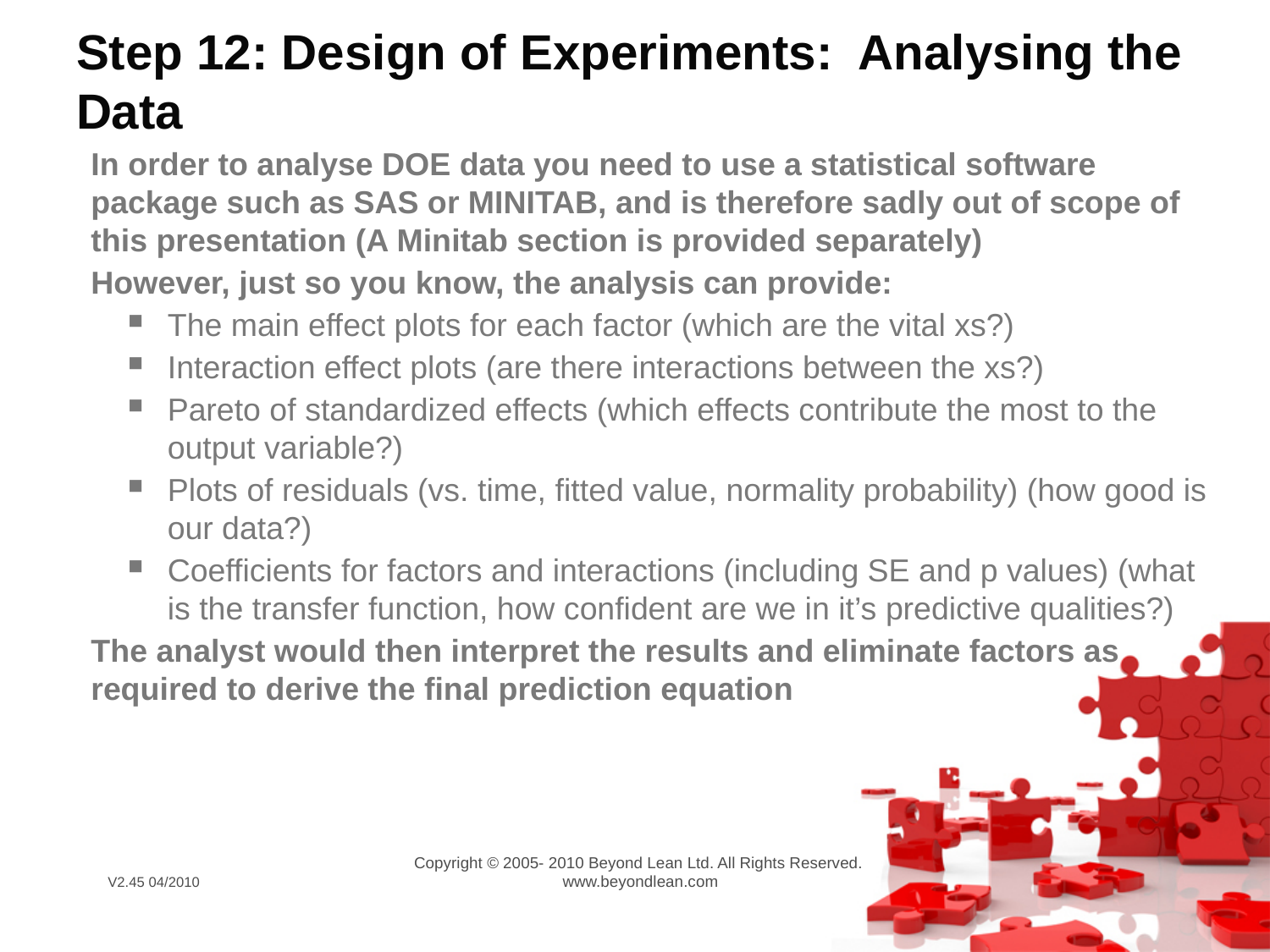

# Step 12: Design of Experiments:  Analysing the Data
In order to analyse DOE data you need to use a statistical software package such as SAS or MINITAB, and is therefore sadly out of scope of this presentation (A Minitab section is provided separately)
However, just so you know, the analysis can provide:
The main effect plots for each factor (which are the vital xs?)
Interaction effect plots (are there interactions between the xs?)
Pareto of standardized effects (which effects contribute the most to the output variable?)
Plots of residuals (vs. time, fitted value, normality probability) (how good is our data?)
Coefficients for factors and interactions (including SE and p values) (what is the transfer function, how confident are we in it’s predictive qualities?)
The analyst would then interpret the results and eliminate factors as required to derive the final prediction equation